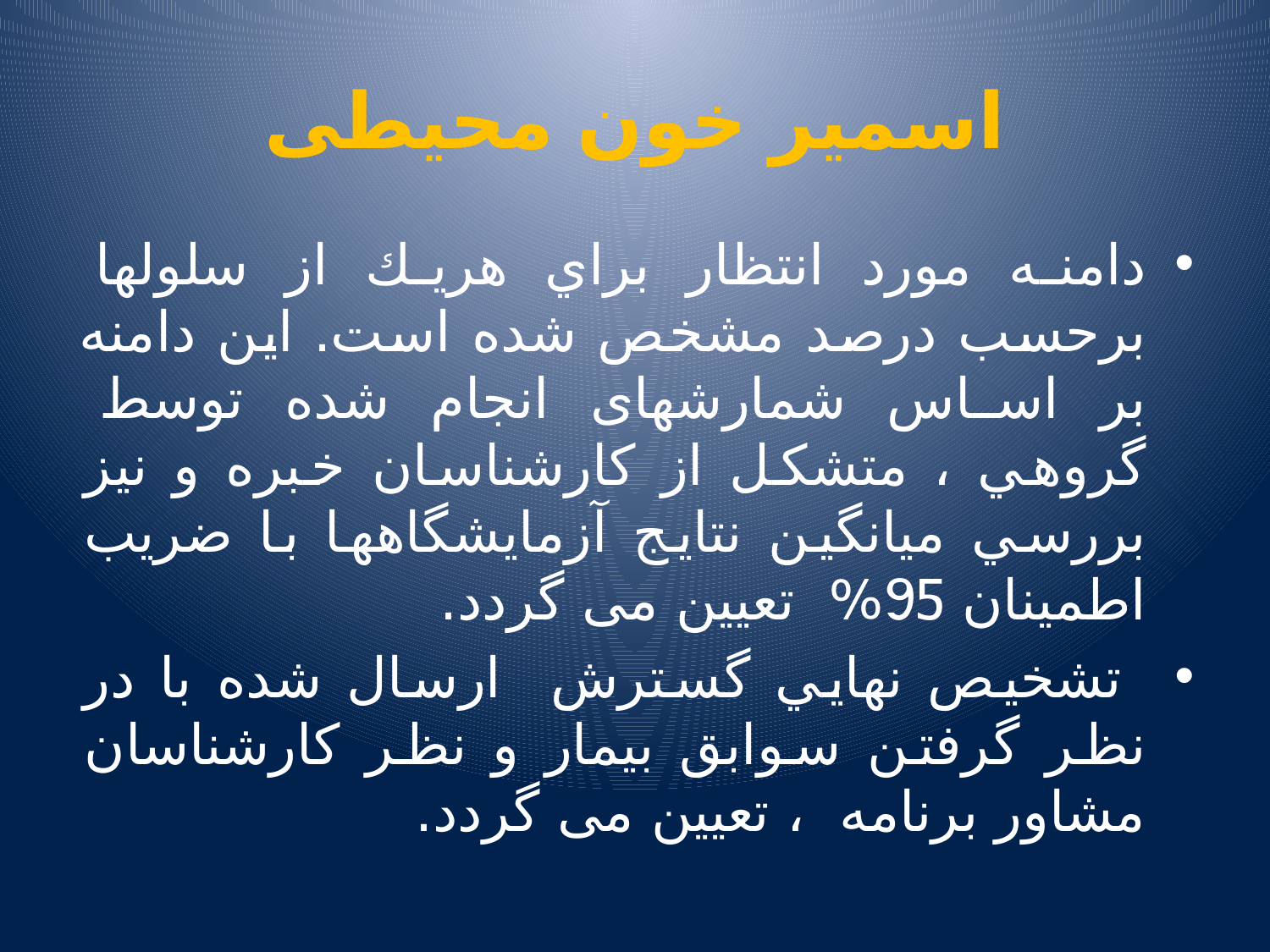

# اسمير خون محيطی
دامنه مورد انتظار براي هريك از سلولها برحسب درصد مشخص شده است. اين دامنه بر اساس شمارشهای انجام شده توسط گروهي ، متشكل از كارشناسان خبره و نيز بررسي ميانگين نتايج آزمايشگاهها با ضريب اطمينان 95%  تعيين می گردد.
 تشخيص نهايي گسترش  ارسال شده با در نظر گرفتن سوابق بيمار و نظر کارشناسان مشاور برنامه  ، تعيين می گردد.